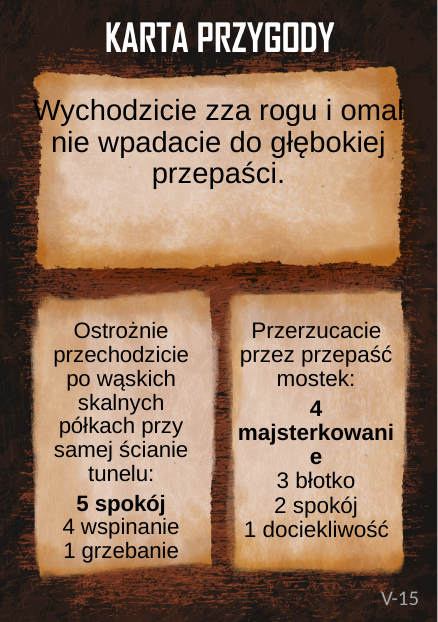

# Wychodzicie zza rogu i omal nie wpadacie do głębokiej przepaści.
Ostrożnie przechodzicie po wąskich skalnych półkach przy samej ścianie tunelu:
5 spokój
4 wspinanie
1 grzebanie
Przerzucacie przez przepaść mostek:
4 majsterkowanie
3 błotko
2 spokój
1 dociekliwość
V-15